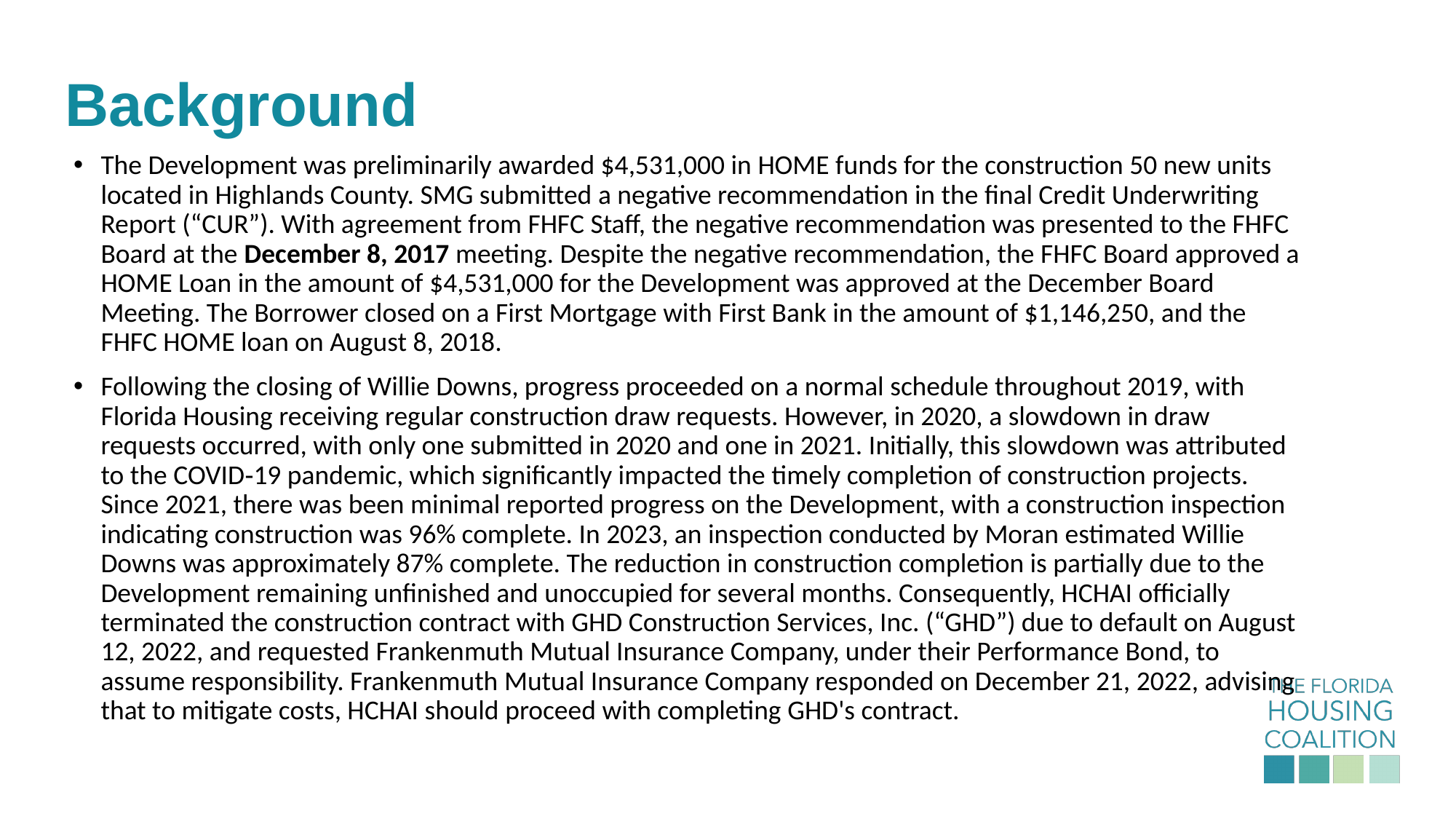

# Background
The Development was preliminarily awarded $4,531,000 in HOME funds for the construction 50 new units located in Highlands County. SMG submitted a negative recommendation in the final Credit Underwriting Report (“CUR”). With agreement from FHFC Staff, the negative recommendation was presented to the FHFC Board at the December 8, 2017 meeting. Despite the negative recommendation, the FHFC Board approved a HOME Loan in the amount of $4,531,000 for the Development was approved at the December Board Meeting. The Borrower closed on a First Mortgage with First Bank in the amount of $1,146,250, and the FHFC HOME loan on August 8, 2018.
Following the closing of Willie Downs, progress proceeded on a normal schedule throughout 2019, with Florida Housing receiving regular construction draw requests. However, in 2020, a slowdown in draw requests occurred, with only one submitted in 2020 and one in 2021. Initially, this slowdown was attributed to the COVID‐19 pandemic, which significantly impacted the timely completion of construction projects. Since 2021, there was been minimal reported progress on the Development, with a construction inspection indicating construction was 96% complete. In 2023, an inspection conducted by Moran estimated Willie Downs was approximately 87% complete. The reduction in construction completion is partially due to the Development remaining unfinished and unoccupied for several months. Consequently, HCHAI officially terminated the construction contract with GHD Construction Services, Inc. (“GHD”) due to default on August 12, 2022, and requested Frankenmuth Mutual Insurance Company, under their Performance Bond, to assume responsibility. Frankenmuth Mutual Insurance Company responded on December 21, 2022, advising that to mitigate costs, HCHAI should proceed with completing GHD's contract.